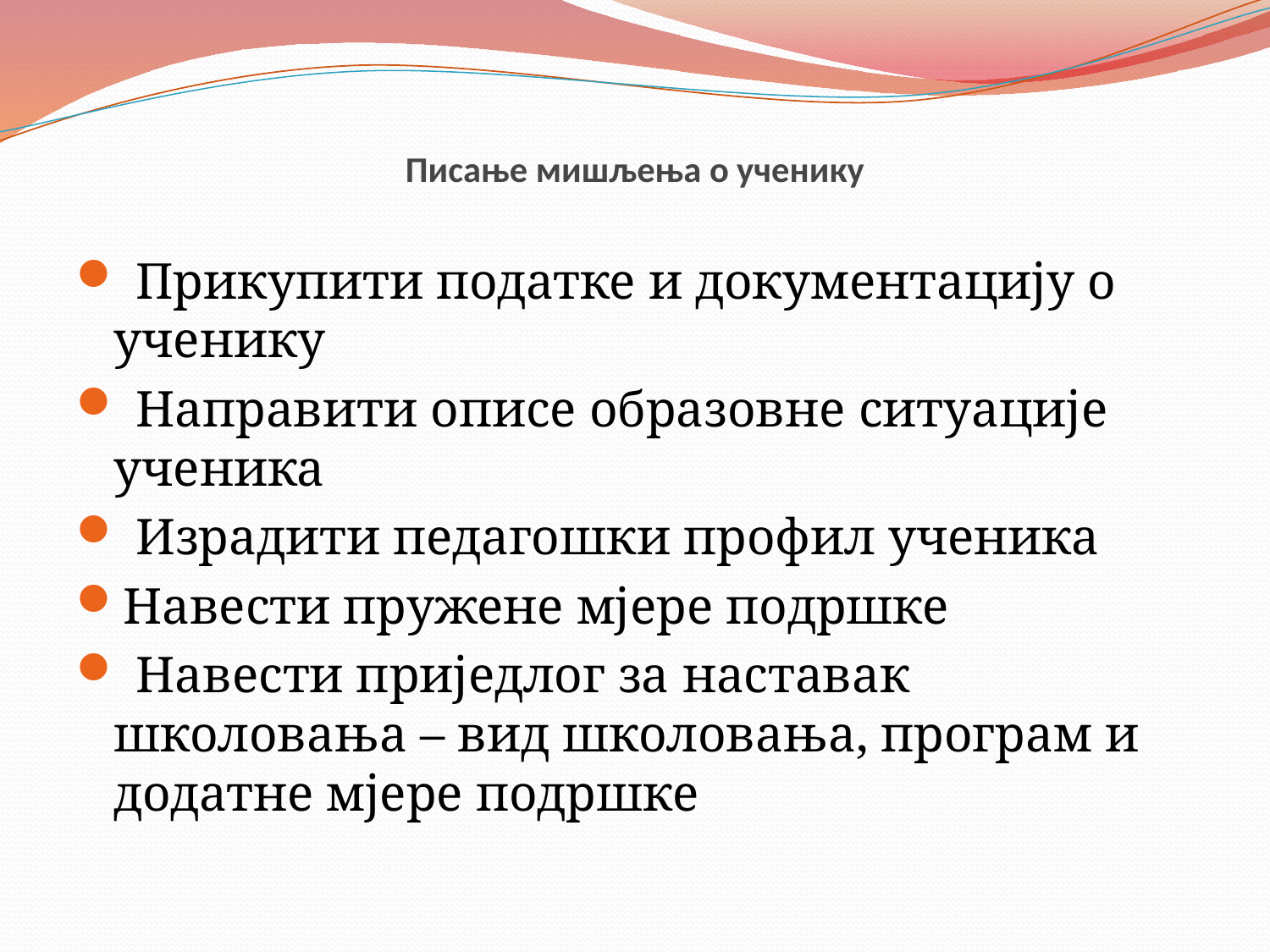

# Писање мишљења о ученику
 Прикупити податке и документацију о ученику
 Направити описе образовне ситуације ученика
 Израдити педагошки профил ученика
Навести пружене мјере подршке
 Навести приједлог за наставак школовања – вид школовања, програм и додатне мјере подршке